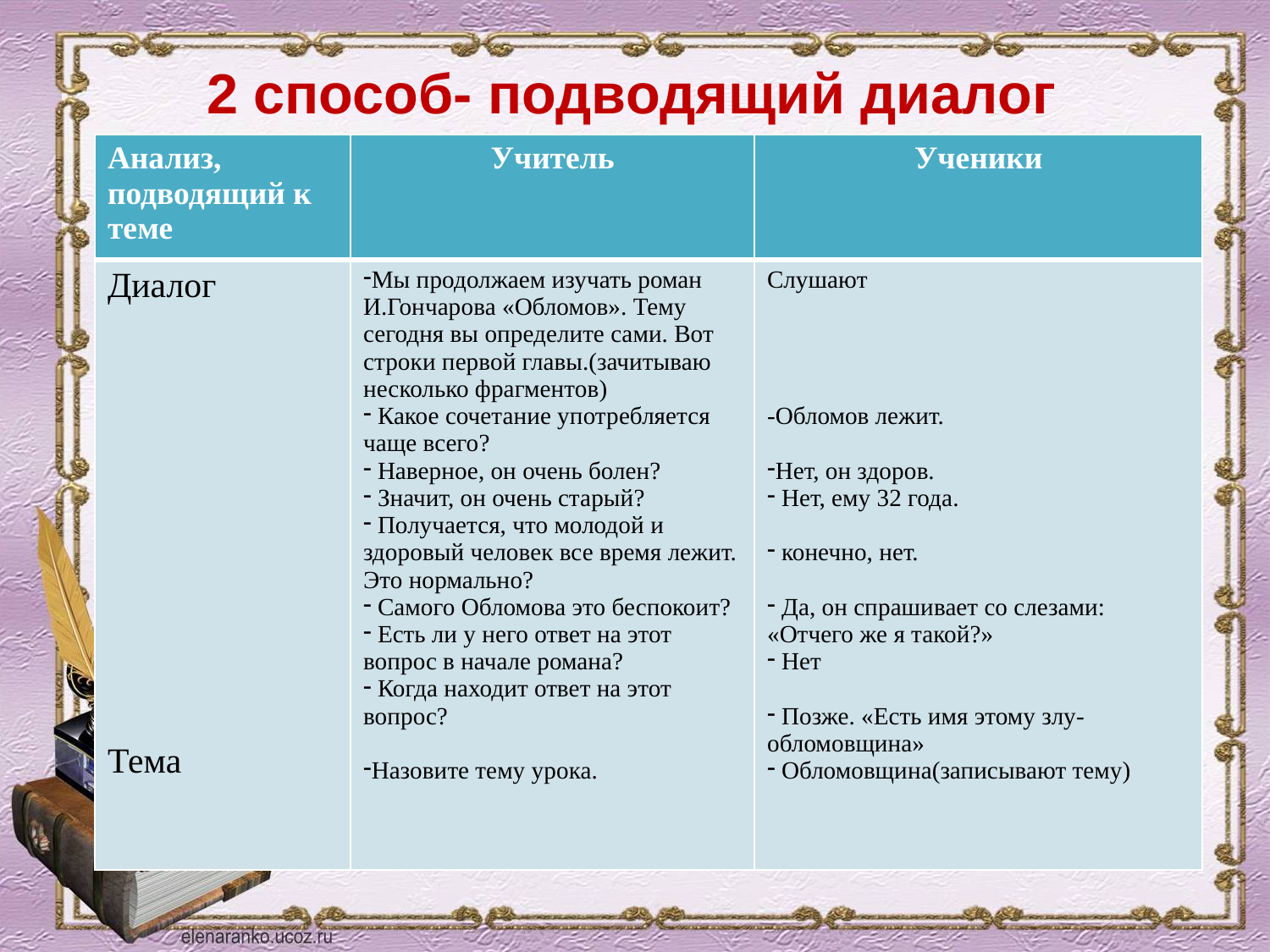

# 2 способ- подводящий диалог
| Анализ, подводящий к теме | Учитель | Ученики |
| --- | --- | --- |
| Диалог Тема | Мы продолжаем изучать роман И.Гончарова «Обломов». Тему сегодня вы определите сами. Вот строки первой главы.(зачитываю несколько фрагментов) Какое сочетание употребляется чаще всего? Наверное, он очень болен? Значит, он очень старый? Получается, что молодой и здоровый человек все время лежит. Это нормально? Самого Обломова это беспокоит? Есть ли у него ответ на этот вопрос в начале романа? Когда находит ответ на этот вопрос? Назовите тему урока. | Слушают -Обломов лежит. Нет, он здоров. Нет, ему 32 года. конечно, нет. Да, он спрашивает со слезами: «Отчего же я такой?» Нет Позже. «Есть имя этому злу- обломовщина» Обломовщина(записывают тему) |